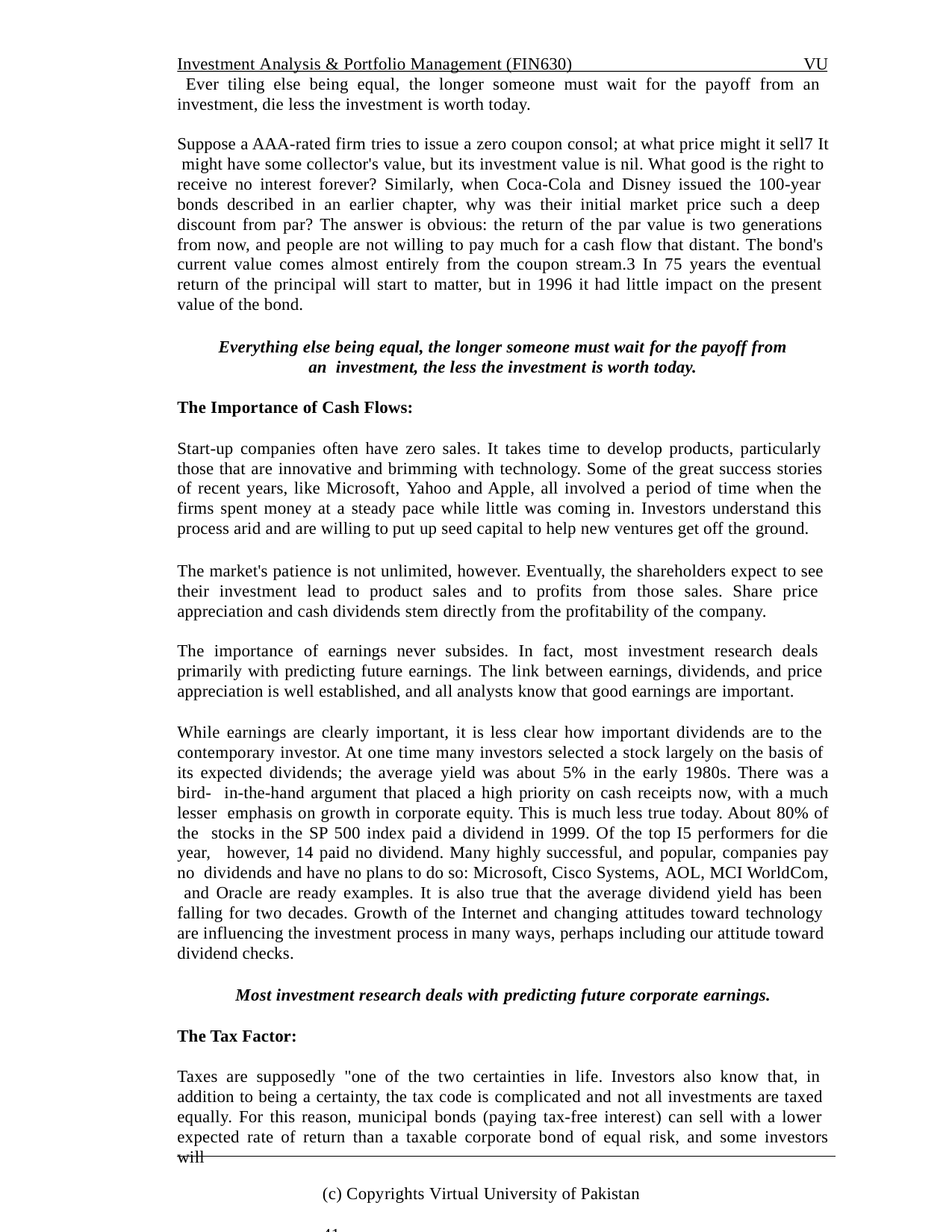

Investment Analysis & Portfolio Management (FIN630)	VU  Ever tiling else being equal, the longer someone must wait for the payoff from an  investment, die less the investment is worth today.

Suppose a AAA-rated firm tries to issue a zero coupon consol; at what price might it sell7 It  might have some collector's value, but its investment value is nil. What good is the right to  receive no interest forever? Similarly, when Coca-Cola and Disney issued the 100-year  bonds described in an earlier chapter, why was their initial market price such a deep  discount from par? The answer is obvious: the return of the par value is two generations  from now, and people are not willing to pay much for a cash flow that distant. The bond's  current value comes almost entirely from the coupon stream.3 In 75 years the eventual  return of the principal will start to matter, but in 1996 it had little impact on the present  value of the bond.

Everything else being equal, the longer someone must wait for the payoff from an  investment, the less the investment is worth today.

The Importance of Cash Flows:

Start-up companies often have zero sales. It takes time to develop products, particularly  those that are innovative and brimming with technology. Some of the great success stories  of recent years, like Microsoft, Yahoo and Apple, all involved a period of time when the  firms spent money at a steady pace while little was coming in. Investors understand this  process arid and are willing to put up seed capital to help new ventures get off the ground.

The market's patience is not unlimited, however. Eventually, the shareholders expect to see  their investment lead to product sales and to profits from those sales. Share price  appreciation and cash dividends stem directly from the profitability of the company.

The importance of earnings never subsides. In fact, most investment research deals  primarily with predicting future earnings. The link between earnings, dividends, and price  appreciation is well established, and all analysts know that good earnings are important.

While earnings are clearly important, it is less clear how important dividends are to the  contemporary investor. At one time many investors selected a stock largely on the basis of  its expected dividends; the average yield was about 5% in the early 1980s. There was a bird-  in-the-hand argument that placed a high priority on cash receipts now, with a much lesser  emphasis on growth in corporate equity. This is much less true today. About 80% of the  stocks in the SP 500 index paid a dividend in 1999. Of the top I5 performers for die year,  however, 14 paid no dividend. Many highly successful, and popular, companies pay no  dividends and have no plans to do so: Microsoft, Cisco Systems, AOL, MCI WorldCom,  and Oracle are ready examples. It is also true that the average dividend yield has been  falling for two decades. Growth of the Internet and changing attitudes toward technology  are influencing the investment process in many ways, perhaps including our attitude toward  dividend checks.

Most investment research deals with predicting future corporate earnings.

The Tax Factor:

Taxes are supposedly "one of the two certainties in life. Investors also know that, in  addition to being a certainty, the tax code is complicated and not all investments are taxed  equally. For this reason, municipal bonds (paying tax-free interest) can sell with a lower  expected rate of return than a taxable corporate bond of equal risk, and some investors will
(c) Copyrights Virtual University of Pakistan	41